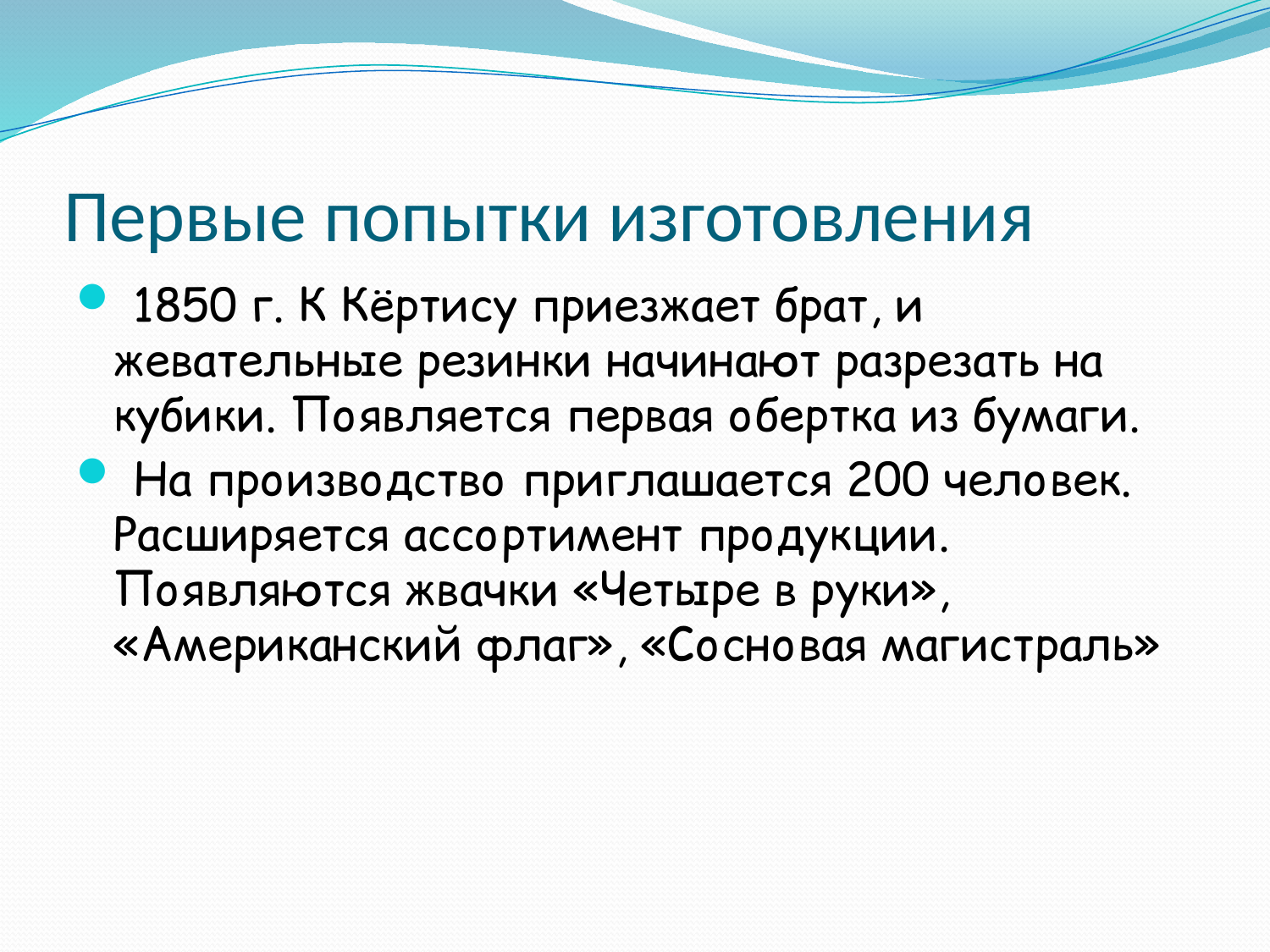

# Первые попытки изготовления
 1850 г. К Кёртису приезжает брат, и жевательные резинки начинают разрезать на кубики. Появляется первая обертка из бумаги.
 На производство приглашается 200 человек. Расширяется ассортимент продукции. Появляются жвачки «Четыре в руки», «Американский флаг», «Сосновая магистраль»